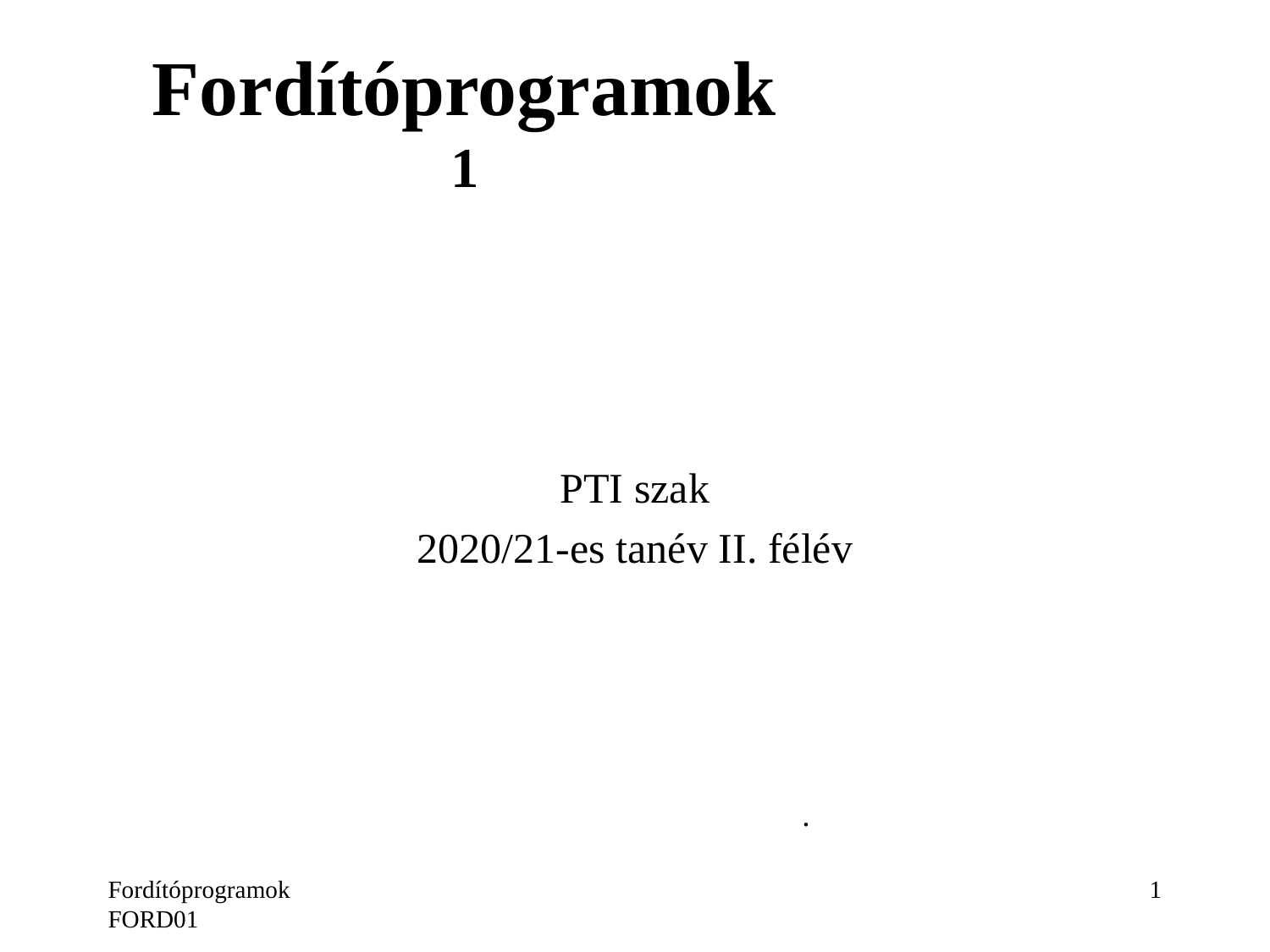

# Fordítóprogramok 1
PTI szak
2020/21-es tanév II. félév
.
Fordítóprogramok FORD01
1